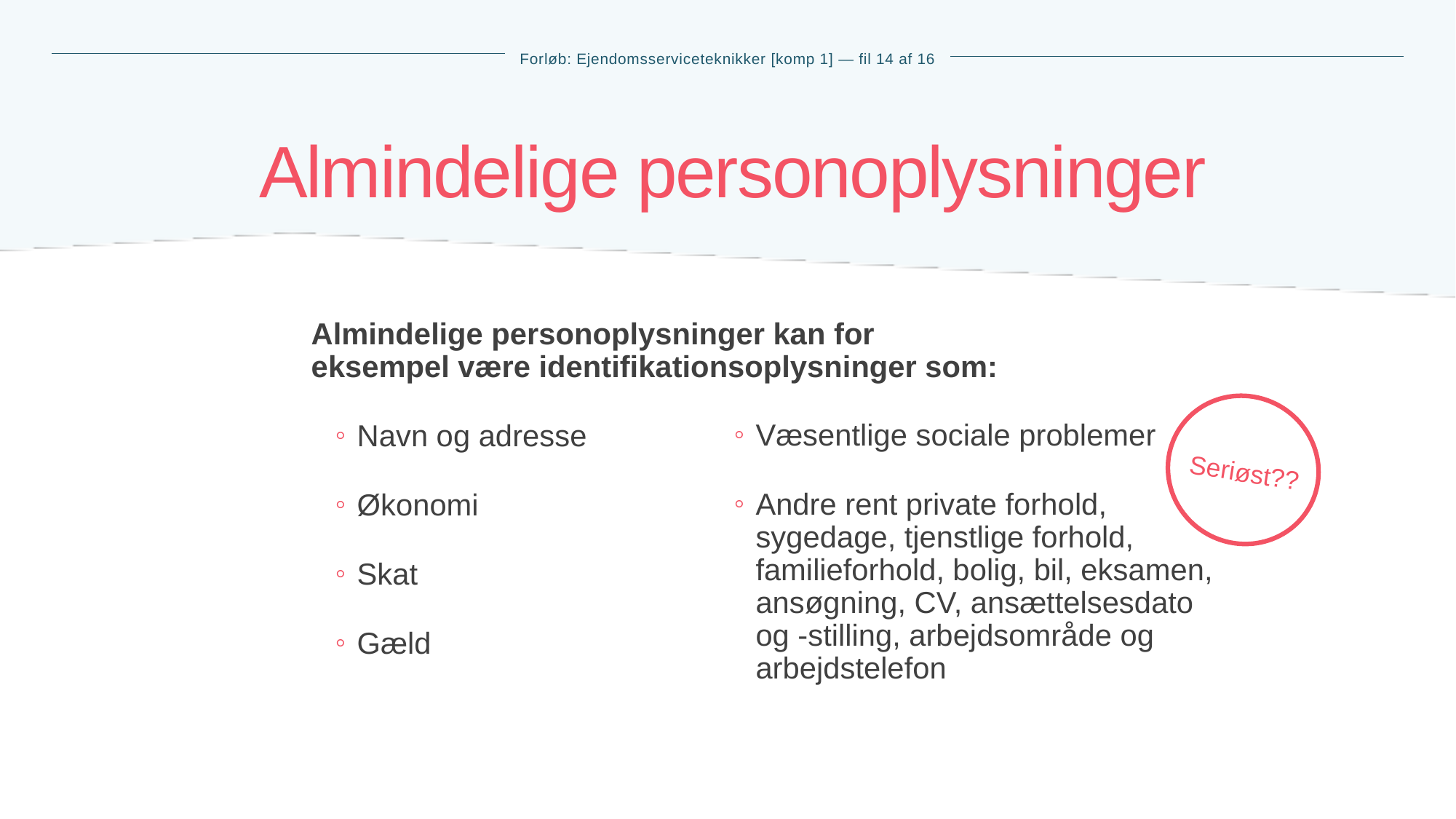

Almindelige personoplysninger
Almindelige personoplysninger kan for
eksempel være identifikationsoplysninger som:
Navn og adresse
Økonomi
Skat
Gæld

Seriøst??
Væsentlige sociale problemer
Andre rent private forhold, sygedage, tjenstlige forhold, familieforhold, bolig, bil, eksamen, ansøgning, CV, ansættelsesdato
og -stilling, arbejdsområde og arbejdstelefon